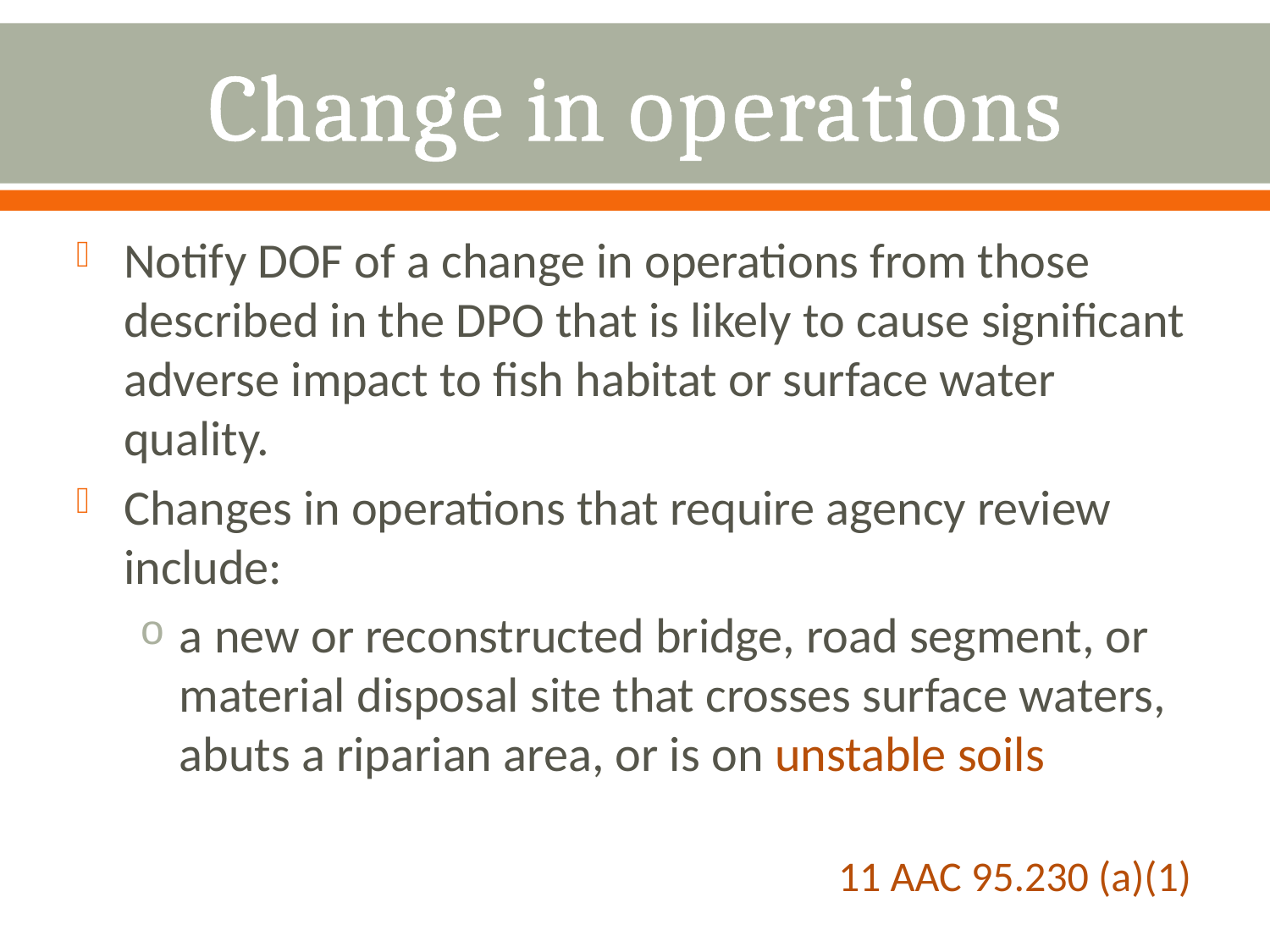

# Change in operations
Notify DOF of a change in operations from those described in the DPO that is likely to cause significant adverse impact to fish habitat or surface water quality.
Changes in operations that require agency review include:
a new or reconstructed bridge, road segment, or material disposal site that crosses surface waters, abuts a riparian area, or is on unstable soils

						11 AAC 95.230 (a)(1)